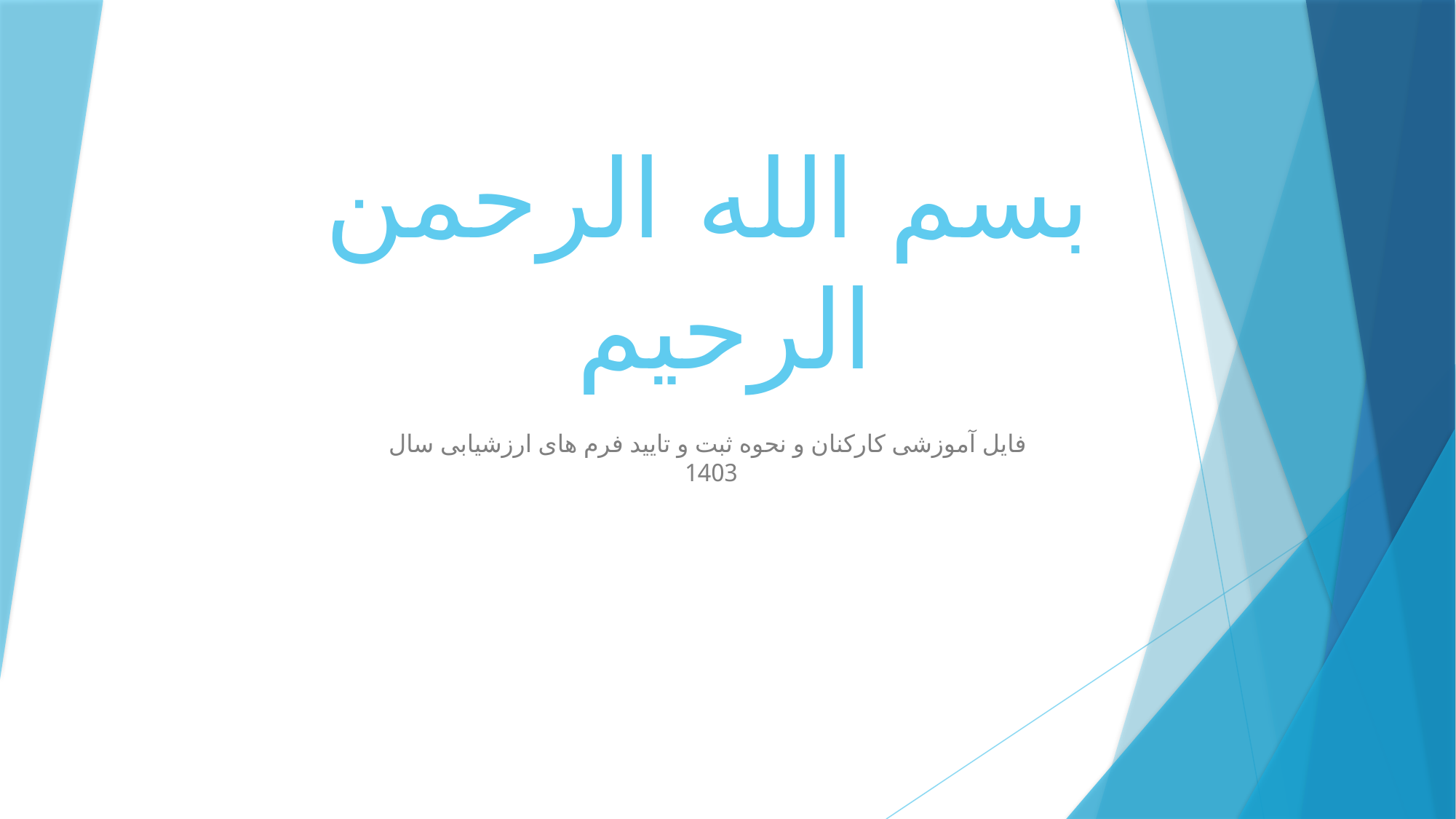

# بسم الله الرحمن الرحیم
فایل آموزشی کارکنان و نحوه ثبت و تایید فرم های ارزشیابی سال 1403